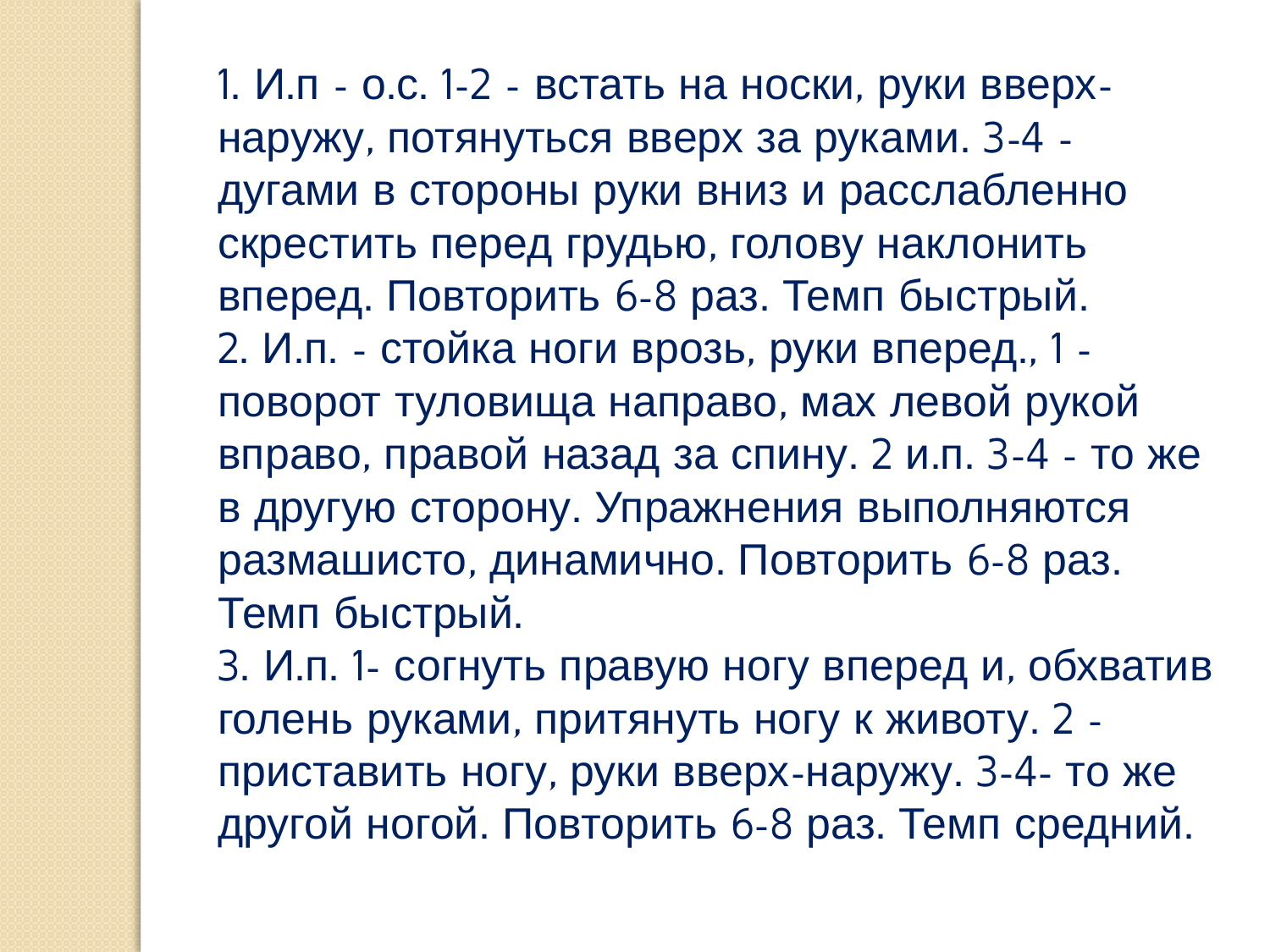

1. И.п - о.с. 1-2 - встать на носки, руки вверх-наружу, потянуться вверх за руками. 3-4 - дугами в стороны руки вниз и расслабленно скрестить перед грудью, голову наклонить вперед. Повторить 6-8 раз. Темп быстрый.
2. И.п. - стойка ноги врозь, руки вперед., 1 - поворот туловища направо, мах левой рукой вправо, правой назад за спину. 2 и.п. 3-4 - то же в другую сторону. Упражнения выполняются размашисто, динамично. Повторить 6-8 раз. Темп быстрый.
3. И.п. 1- согнуть правую ногу вперед и, обхватив голень руками, притянуть ногу к животу. 2 - приставить ногу, руки вверх-наружу. 3-4- то же другой ногой. Повторить 6-8 раз. Темп средний.